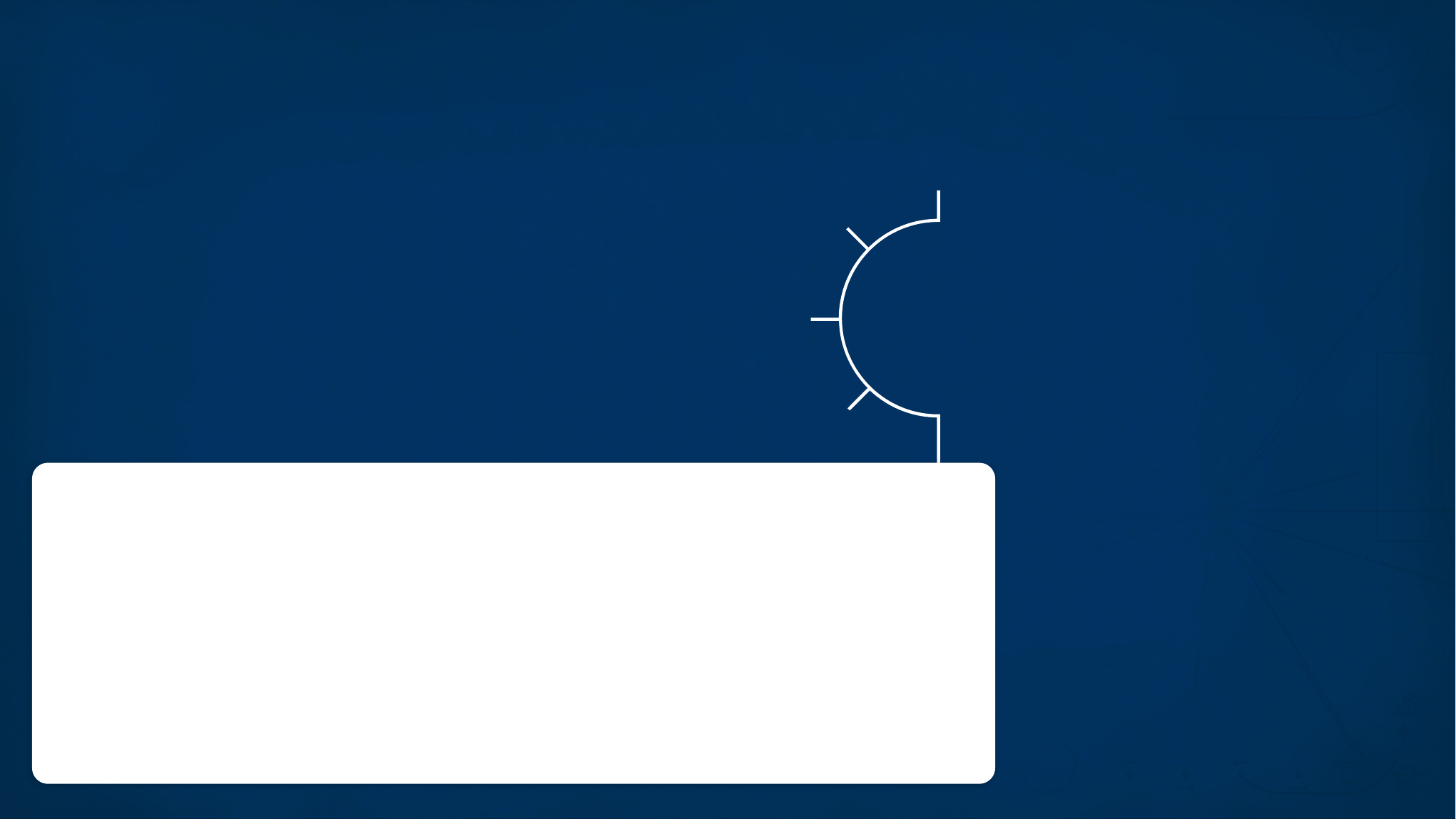

# Rails and SP Apps Zero to Apps in 45 ish mins
Nick Swan